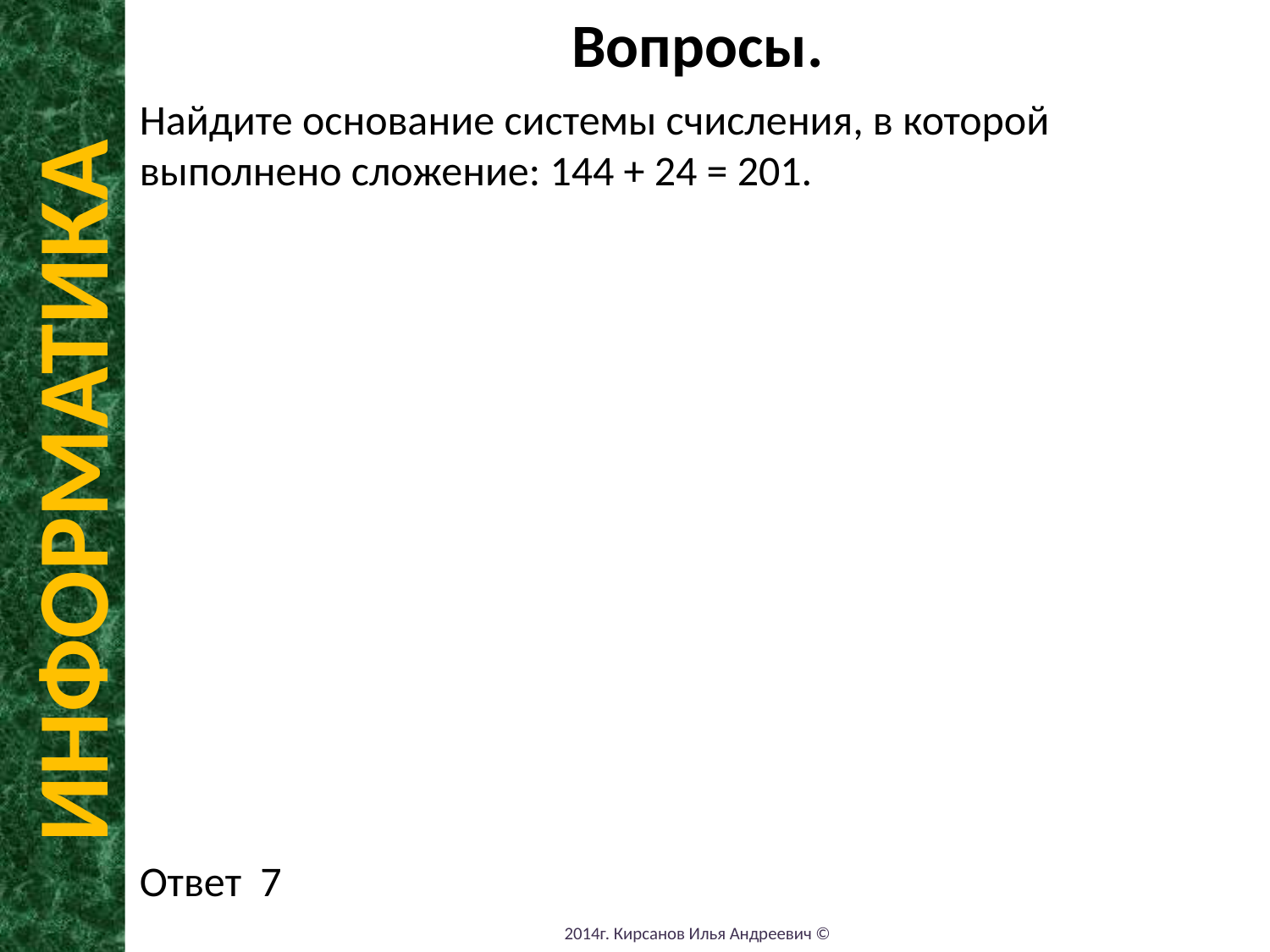

Вопросы.

Найдите основание системы счисления, в которой выполнено сложение: 144 + 24 = 201.

Ответ  7

ИНФОРМАТИКА
2014г. Кирсанов Илья Андреевич ©